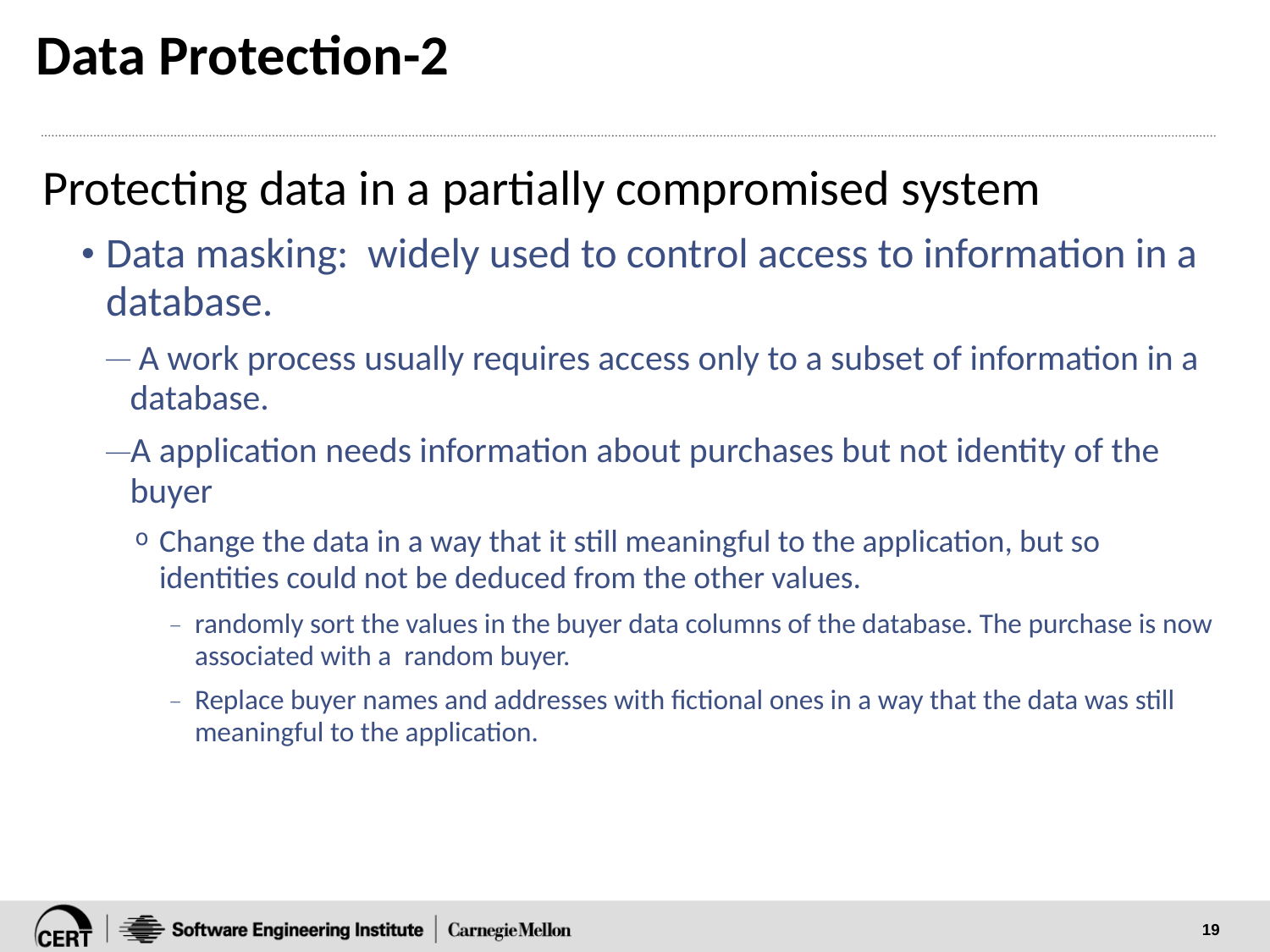

# Data Protection-2
Protecting data in a partially compromised system
Data masking:  widely used to control access to information in a database.
 A work process usually requires access only to a subset of information in a database.
A application needs information about purchases but not identity of the buyer
Change the data in a way that it still meaningful to the application, but so identities could not be deduced from the other values.
randomly sort the values in the buyer data columns of the database. The purchase is now associated with a  random buyer.
Replace buyer names and addresses with fictional ones in a way that the data was still meaningful to the application.